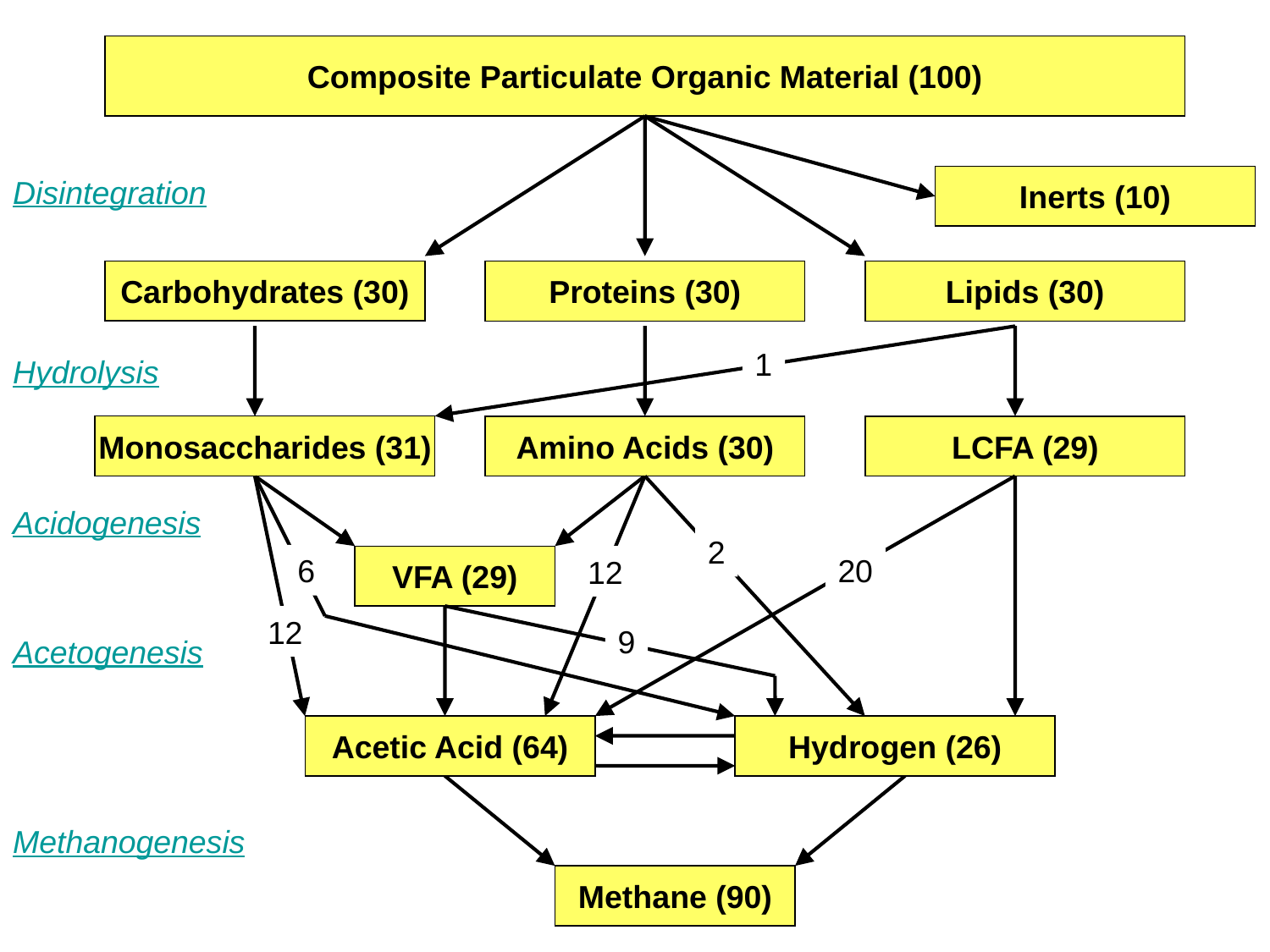

Composite Particulate Organic Material (100)

Disintegration
Inerts (10)
Carbohydrates (30)
Proteins (30)
Lipids (30)

1
Hydrolysis
Monosaccharides (31)
Amino Acids (30)
LCFA (29)

Acidogenesis
VFA (29)

2
6
20
12
12

9
Acetogenesis

Acetic Acid (64)
Hydrogen (26)

Methanogenesis
Methane (90)